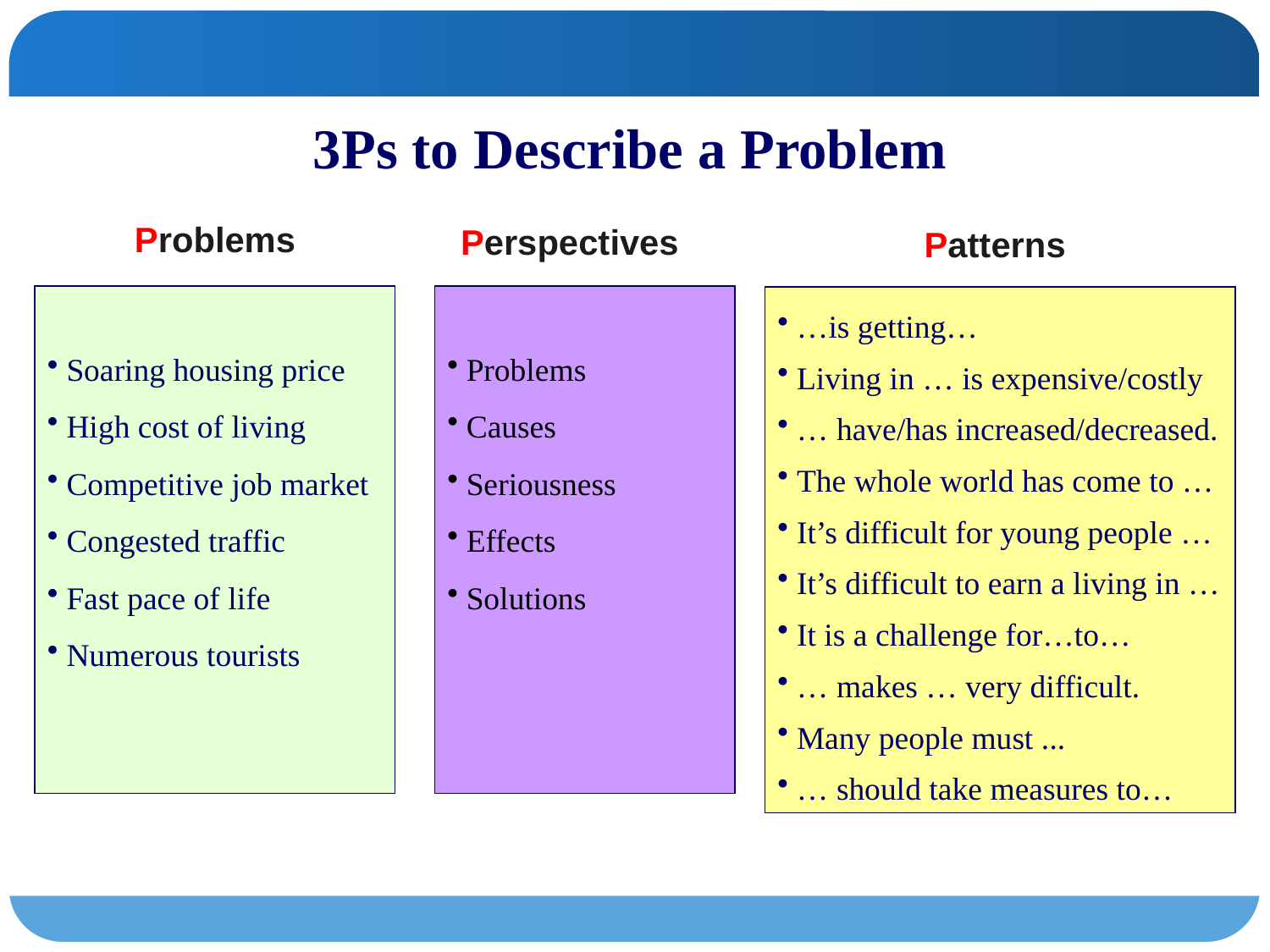

3Ps to Describe a Problem
Problems

 Soaring housing price
 High cost of living
 Competitive job market
 Congested traffic
 Fast pace of life
 Numerous tourists

Perspectives

 Problems
 Causes
 Seriousness
 Effects
 Solutions

Patterns
 …is getting…
 Living in … is expensive/costly
 … have/has increased/decreased.
 The whole world has come to …
 It’s difficult for young people …
 It’s difficult to earn a living in …
 It is a challenge for…to…
 … makes … very difficult.
 Many people must ...
 … should take measures to…